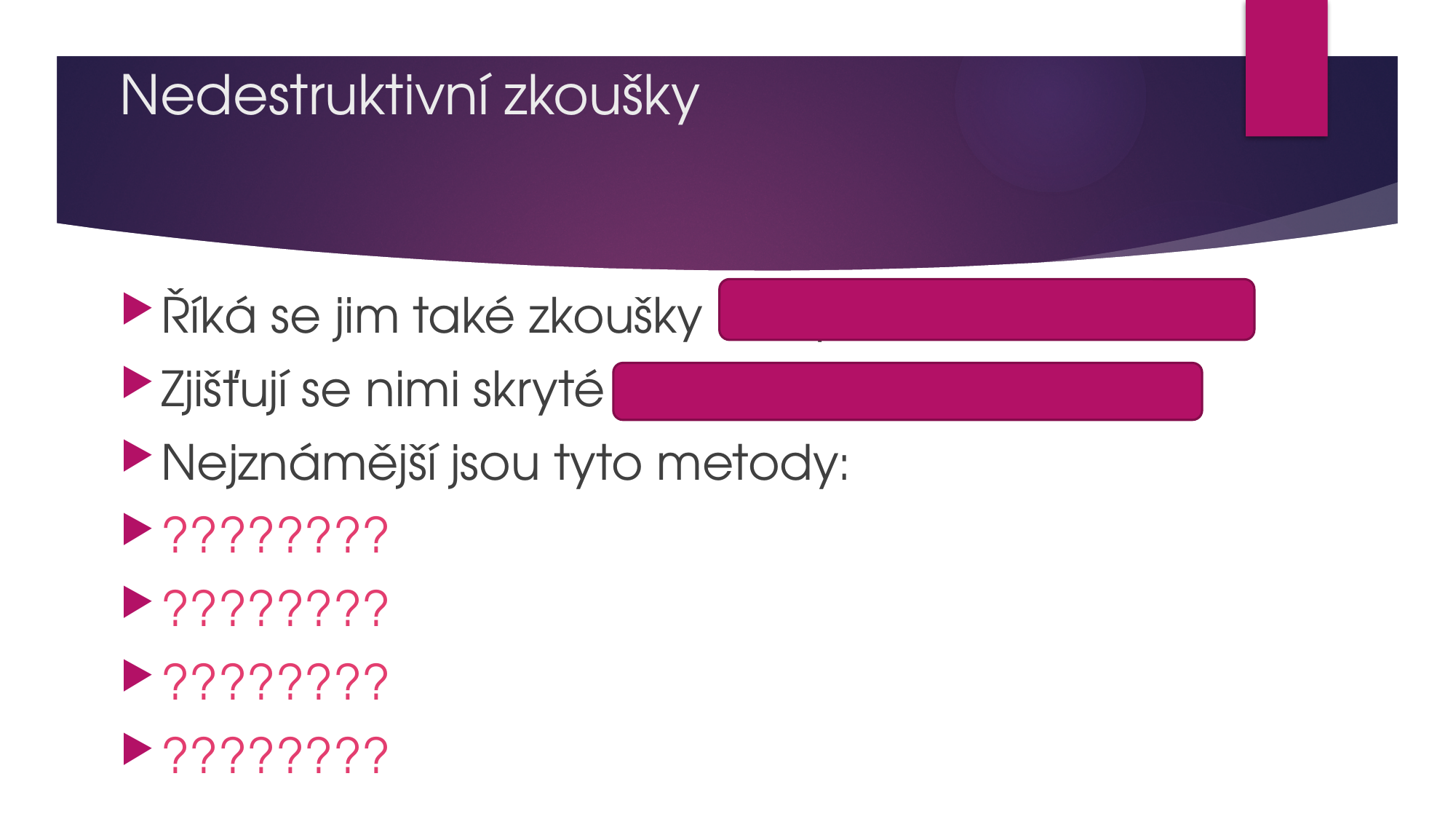

# Nedestruktivní zkoušky
Říká se jim také zkoušky bez porušení materiálu
Zjišťují se nimi skryté povrchové i vnitřní vady
Nejznámější jsou tyto metody:
????????
????????
????????
????????